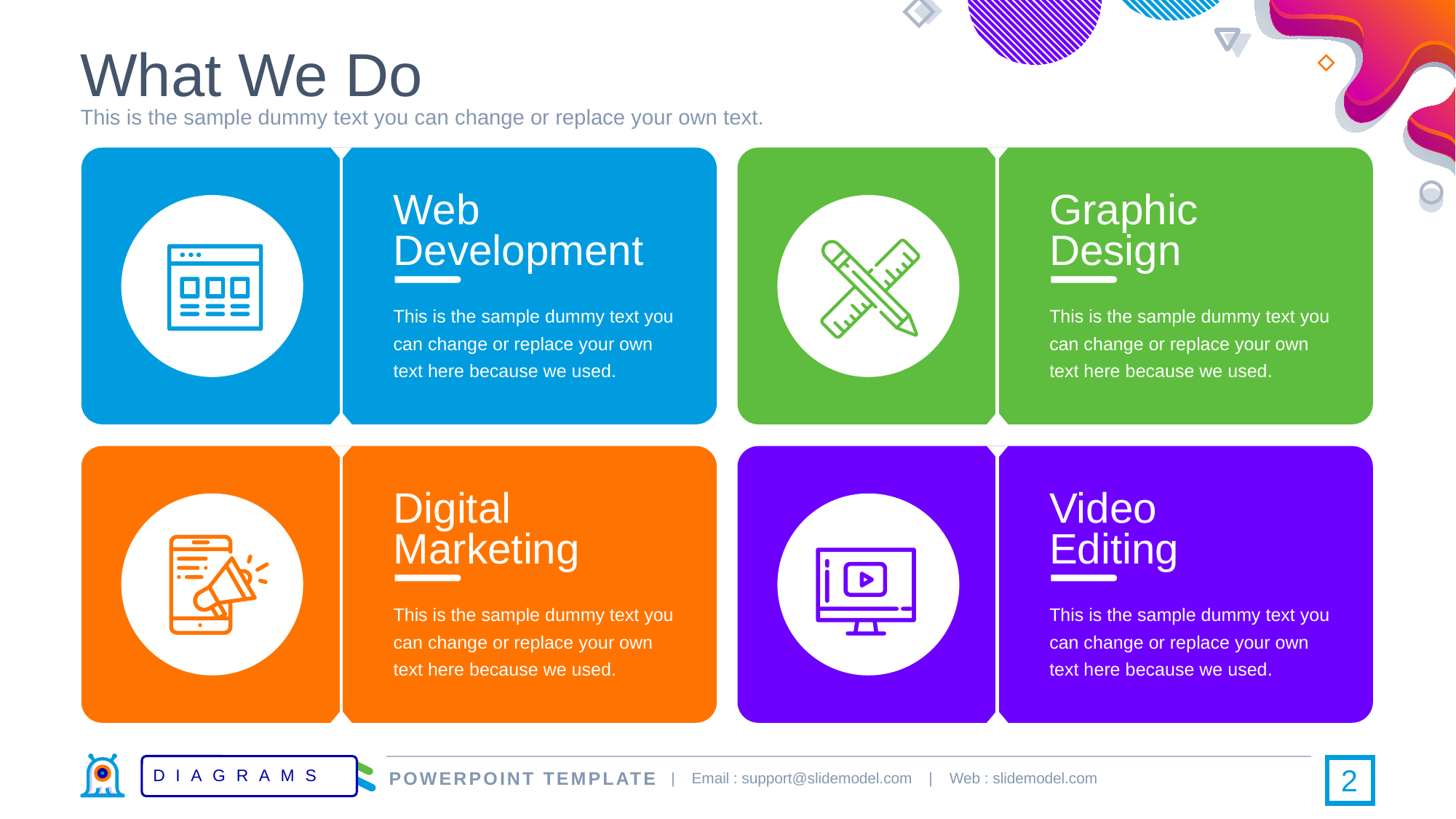

# What We Do
This is the sample dummy text you can change or replace your own text.

Web
Development

This is the sample dummy text you can change or replace your own text here because we used.

Graphic
Design

This is the sample dummy text you can change or replace your own text here because we used.

Digital
Marketing

This is the sample dummy text you can change or replace your own text here because we used.

Video
Editing

This is the sample dummy text you can change or replace your own text here because we used.

2